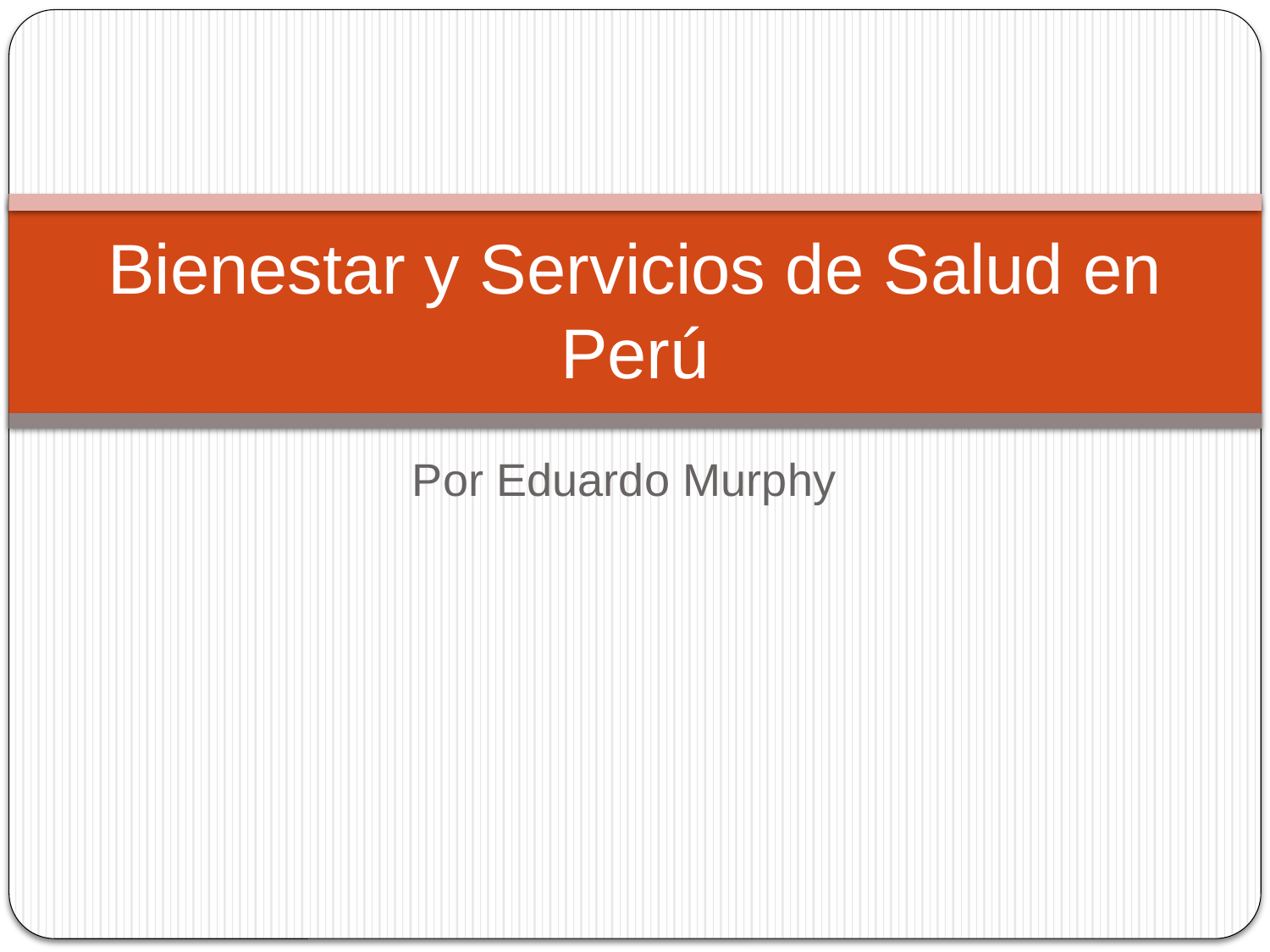

# Bienestar y Servicios de Salud en Perú
Por Eduardo Murphy